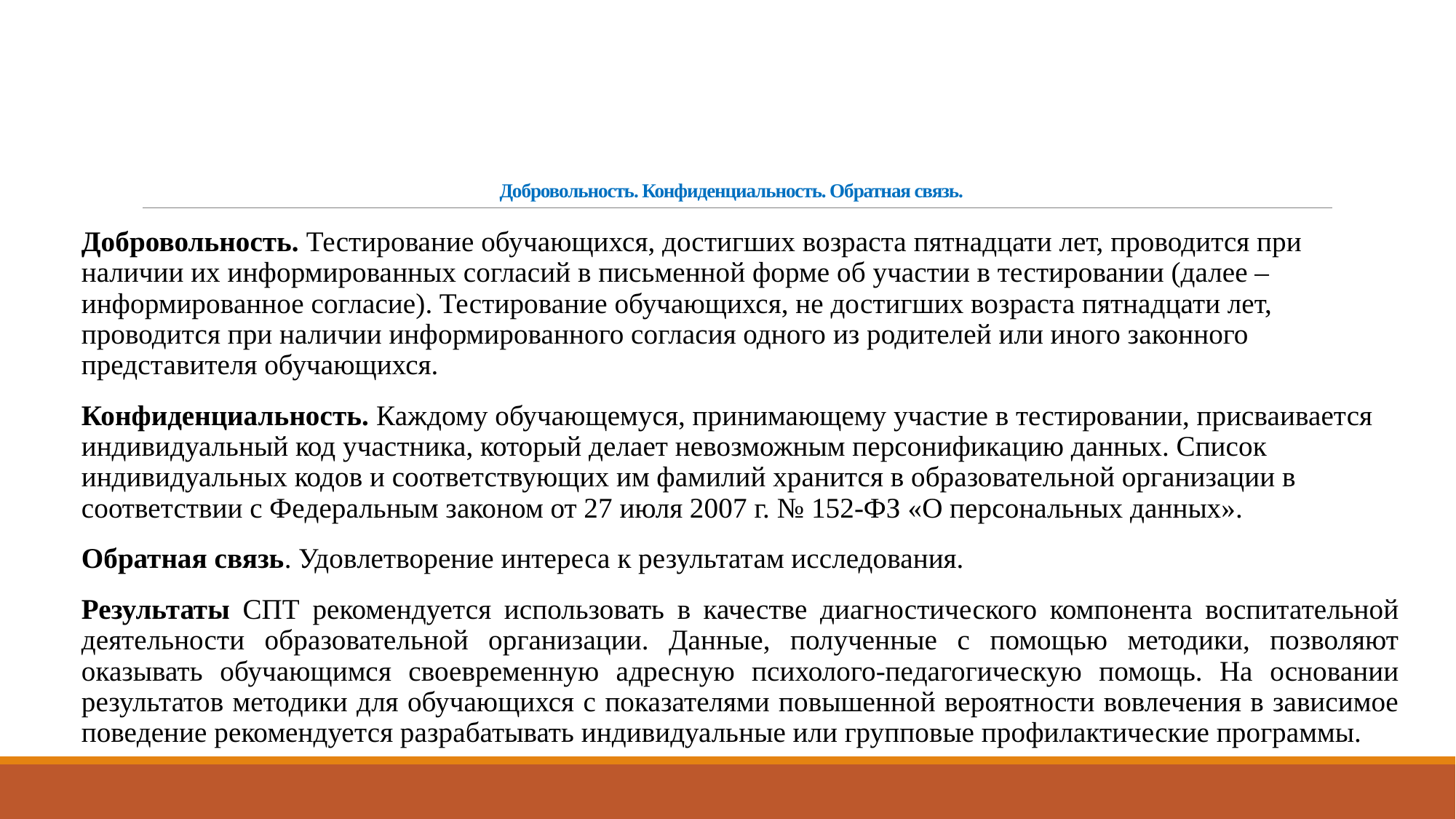

# Добровольность. Конфиденциальность. Обратная связь.
Добровольность. Тестирование обучающихся, достигших возраста пятнадцати лет, проводится при наличии их информированных согласий в письменной форме об участии в тестировании (далее – информированное согласие). Тестирование обучающихся, не достигших возраста пятнадцати лет, проводится при наличии информированного согласия одного из родителей или иного законного представителя обучающихся.
Конфиденциальность. Каждому обучающемуся, принимающему участие в тестировании, присваивается индивидуальный код участника, который делает невозможным персонификацию данных. Список индивидуальных кодов и соответствующих им фамилий хранится в образовательной организации в соответствии с Федеральным законом от 27 июля 2007 г. № 152-ФЗ «О персональных данных».
Обратная связь. Удовлетворение интереса к результатам исследования.
Результаты СПТ рекомендуется использовать в качестве диагностического компонента воспитательной деятельности образовательной организации. Данные, полученные с помощью методики, позволяют оказывать обучающимся своевременную адресную психолого-педагогическую помощь. На основании результатов методики для обучающихся с показателями повышенной вероятности вовлечения в зависимое поведение рекомендуется разрабатывать индивидуальные или групповые профилактические программы.